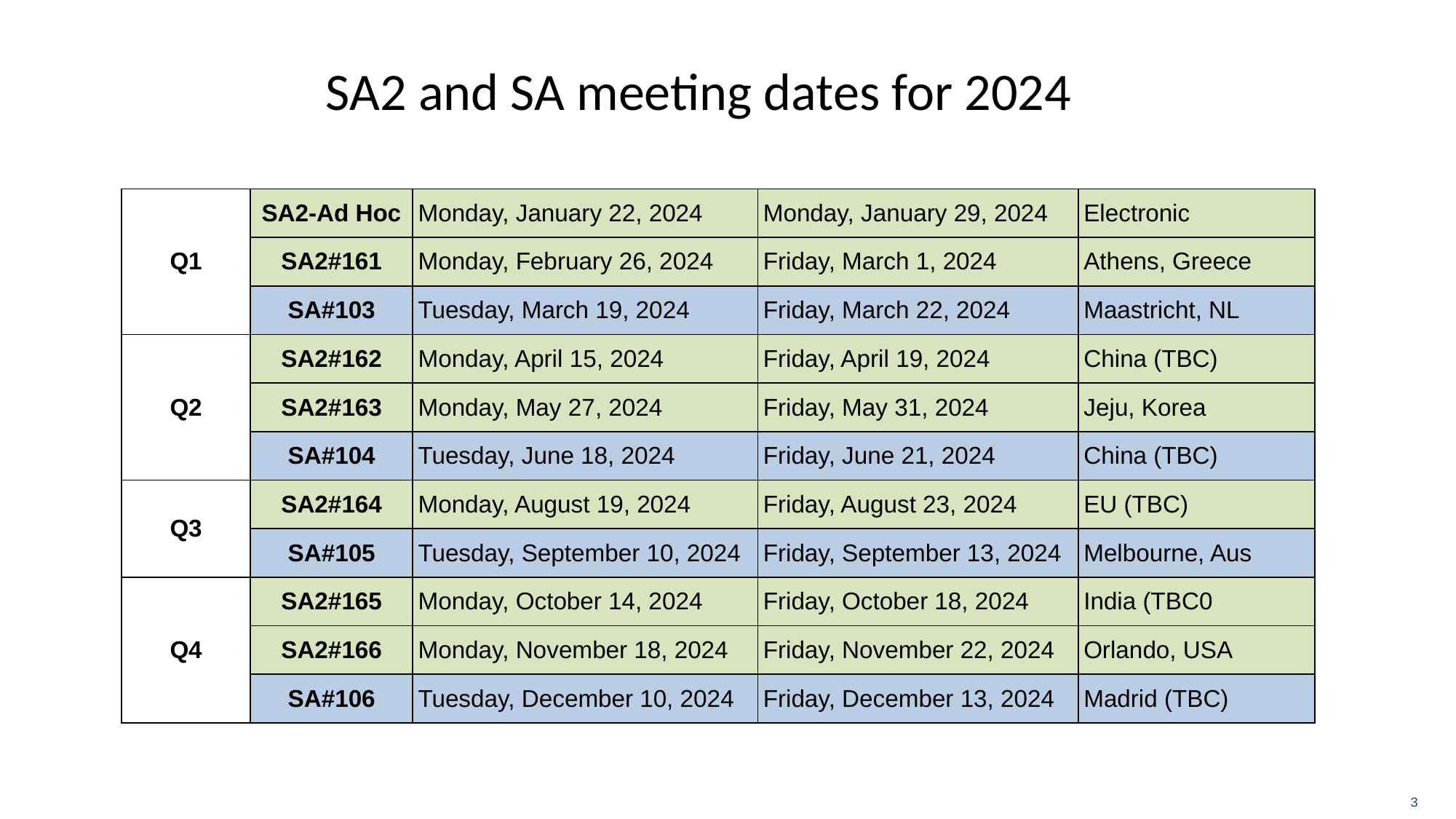

# SA2 and SA meeting dates for 2024
| Q1 | SA2-Ad Hoc | Monday, January 22, 2024 | Monday, January 29, 2024 | Electronic |
| --- | --- | --- | --- | --- |
|  | SA2#161 | Monday, February 26, 2024 | Friday, March 1, 2024 | Athens, Greece |
|  | SA#103 | Tuesday, March 19, 2024 | Friday, March 22, 2024 | Maastricht, NL |
| Q2 | SA2#162 | Monday, April 15, 2024 | Friday, April 19, 2024 | China (TBC) |
|  | SA2#163 | Monday, May 27, 2024 | Friday, May 31, 2024 | Jeju, Korea |
|  | SA#104 | Tuesday, June 18, 2024 | Friday, June 21, 2024 | China (TBC) |
| Q3 | SA2#164 | Monday, August 19, 2024 | Friday, August 23, 2024 | EU (TBC) |
|  | SA#105 | Tuesday, September 10, 2024 | Friday, September 13, 2024 | Melbourne, Aus |
| Q4 | SA2#165 | Monday, October 14, 2024 | Friday, October 18, 2024 | India (TBC0 |
|  | SA2#166 | Monday, November 18, 2024 | Friday, November 22, 2024 | Orlando, USA |
|  | SA#106 | Tuesday, December 10, 2024 | Friday, December 13, 2024 | Madrid (TBC) |